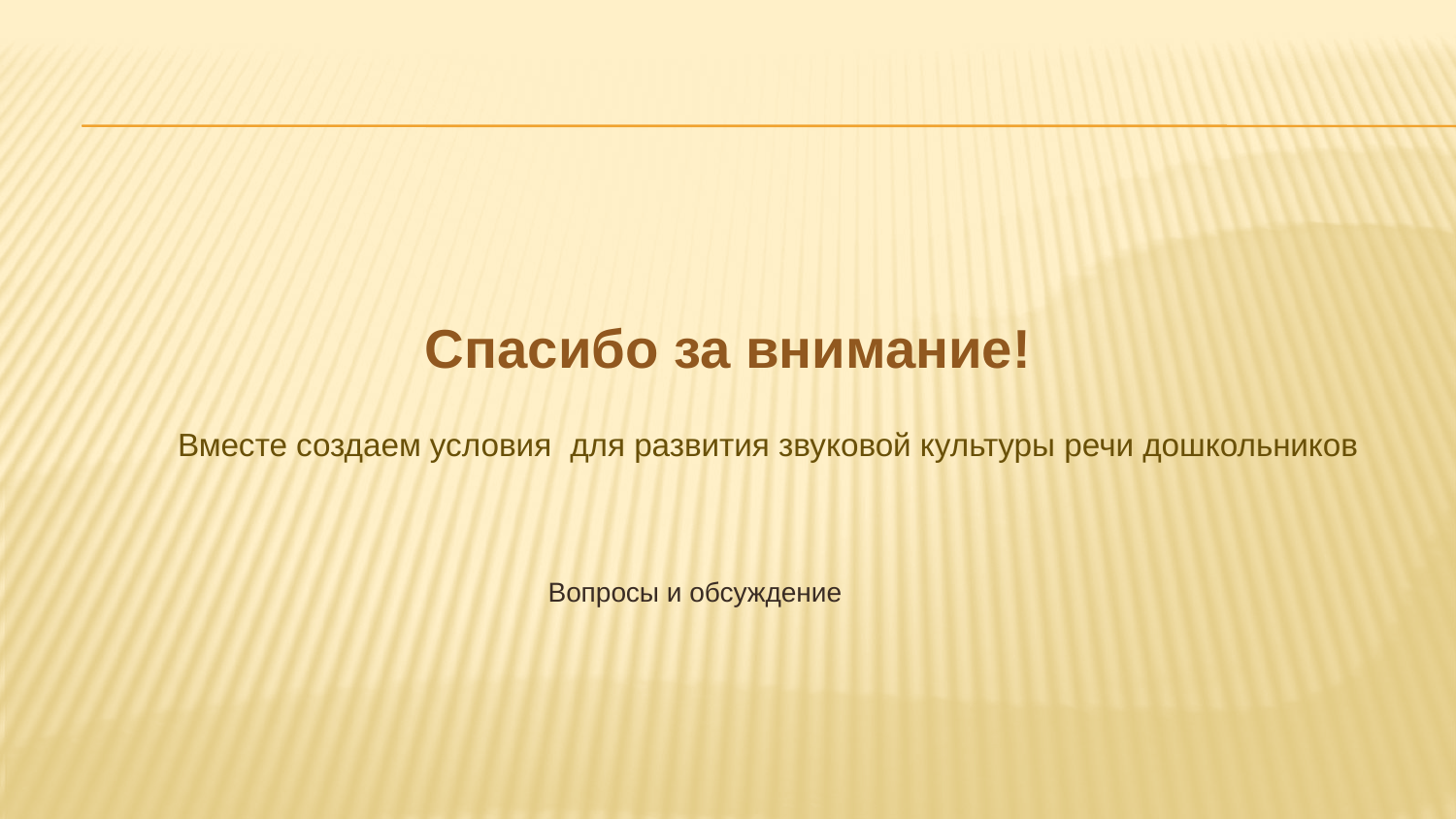

Спасибо за внимание!
Вместе создаем условия  для развития звуковой культуры речи дошкольников
Вопросы и обсуждение